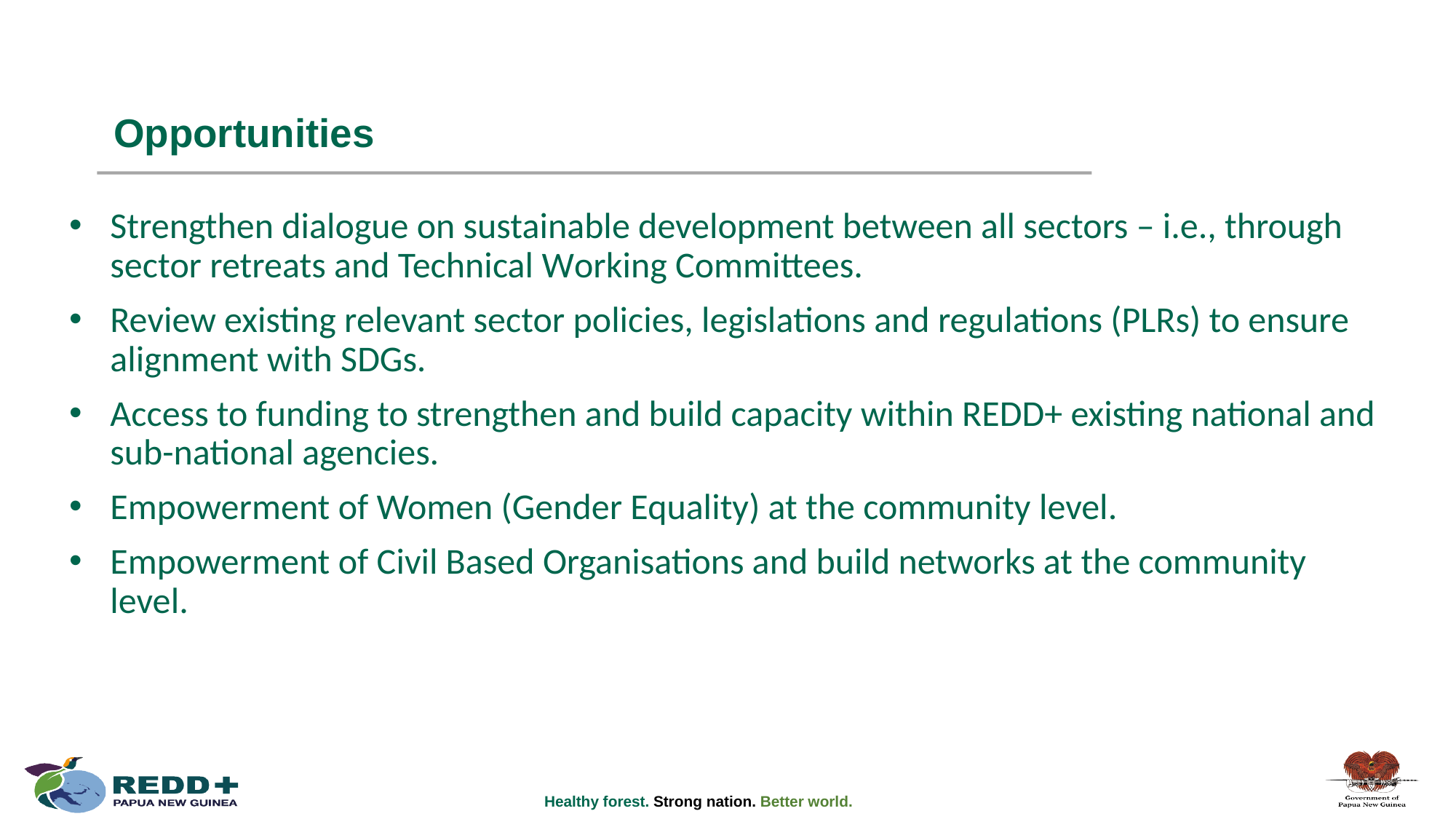

Opportunities
Strengthen dialogue on sustainable development between all sectors – i.e., through sector retreats and Technical Working Committees.
Review existing relevant sector policies, legislations and regulations (PLRs) to ensure alignment with SDGs.
Access to funding to strengthen and build capacity within REDD+ existing national and sub-national agencies.
Empowerment of Women (Gender Equality) at the community level.
Empowerment of Civil Based Organisations and build networks at the community level.